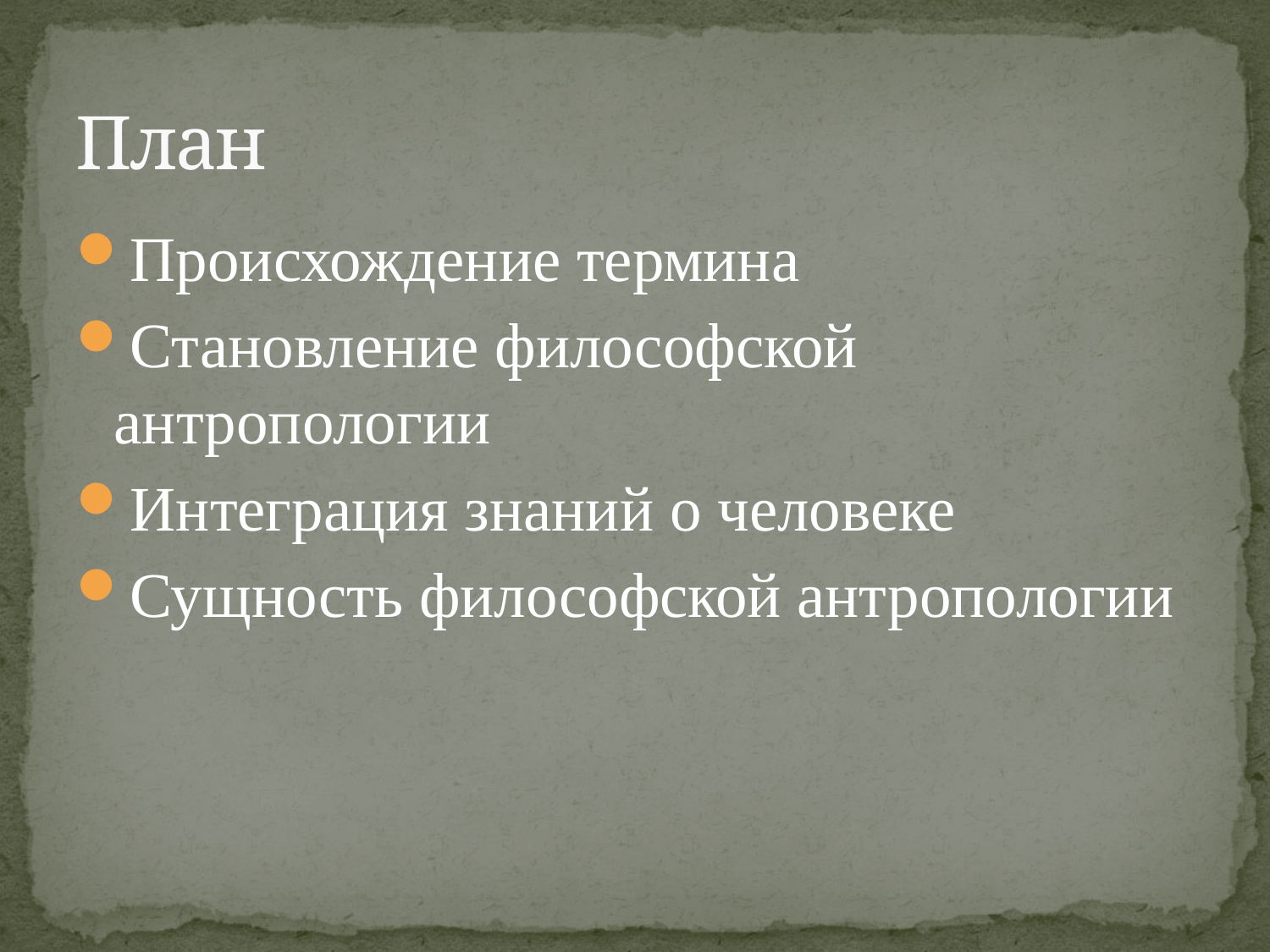

# План
Происхождение термина
Становление философской антропологии
Интеграция знаний о человеке
Сущность философской антропологии